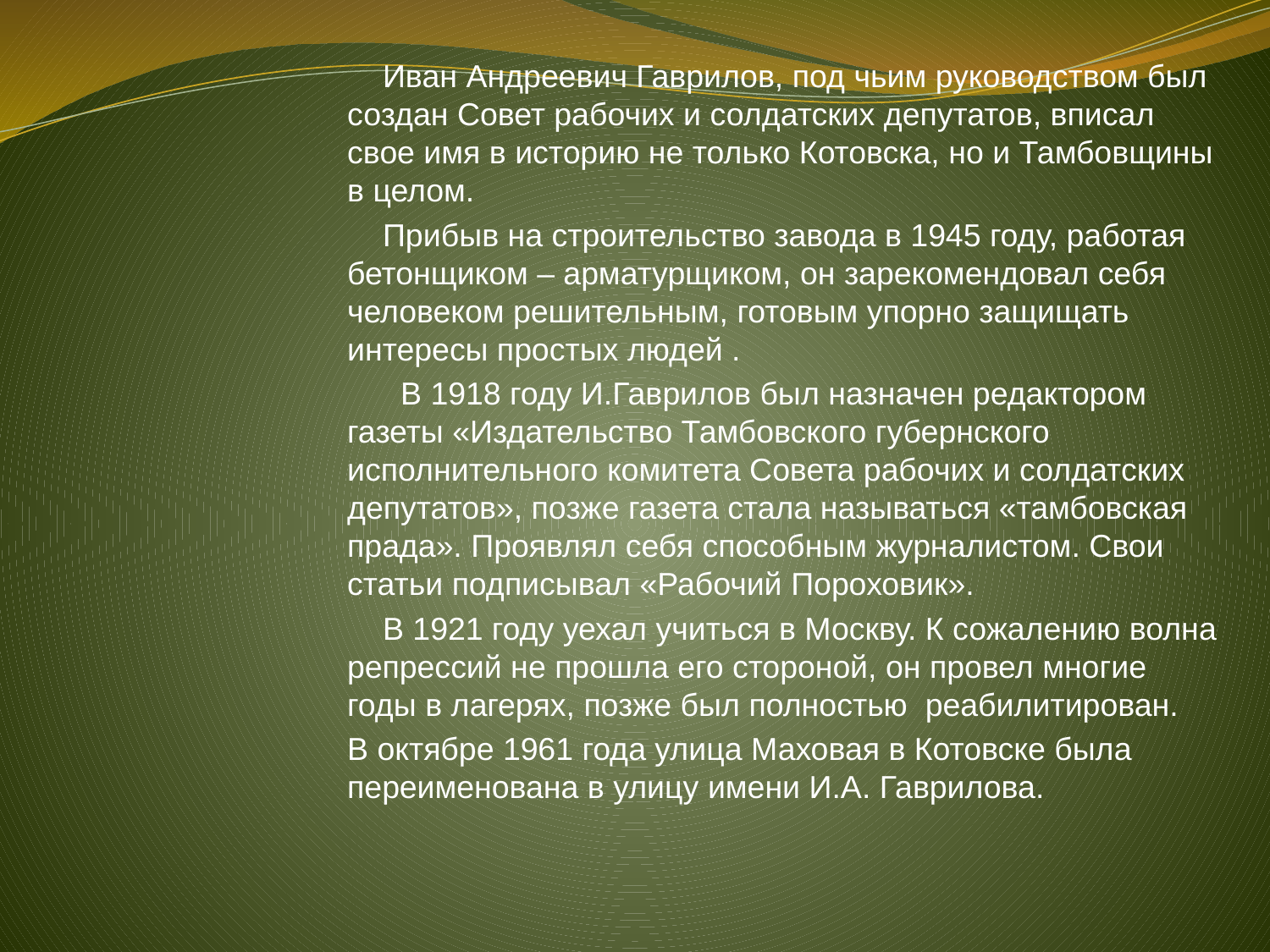

Иван Андреевич Гаврилов, под чьим руководством был создан Совет рабочих и солдатских депутатов, вписал свое имя в историю не только Котовска, но и Тамбовщины в целом.
    Прибыв на строительство завода в 1945 году, работая бетонщиком – арматурщиком, он зарекомендовал себя человеком решительным, готовым упорно защищать интересы простых людей .
      В 1918 году И.Гаврилов был назначен редактором газеты «Издательство Тамбовского губернского исполнительного комитета Совета рабочих и солдатских депутатов», позже газета стала называться «тамбовская прада». Проявлял себя способным журналистом. Свои статьи подписывал «Рабочий Пороховик».
    В 1921 году уехал учиться в Москву. К сожалению волна репрессий не прошла его стороной, он провел многие годы в лагерях, позже был полностью  реабилитирован.
В октябре 1961 года улица Маховая в Котовске была переименована в улицу имени И.А. Гаврилова.